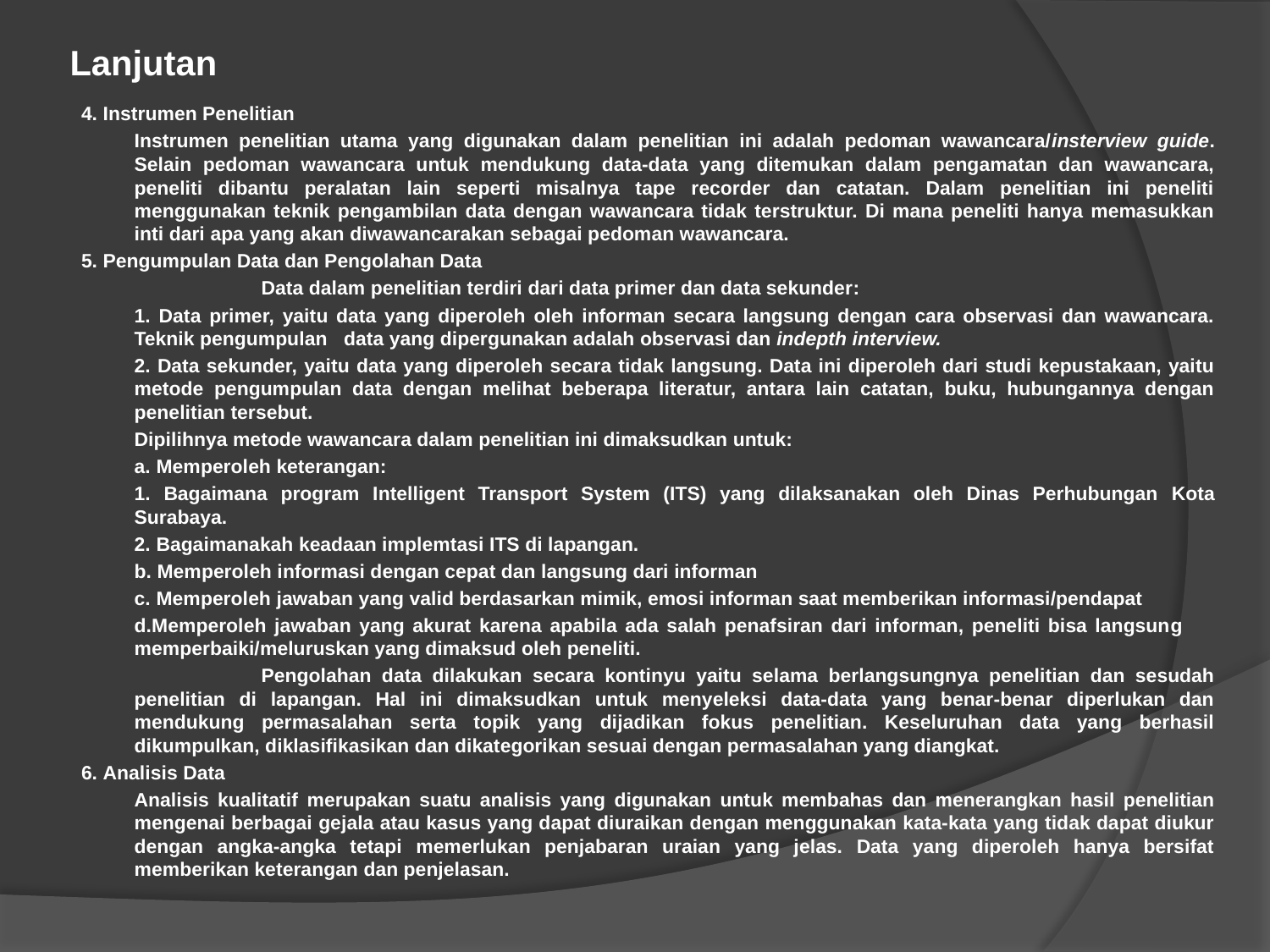

# Lanjutan
4. Instrumen Penelitian
	Instrumen penelitian utama yang digunakan dalam penelitian ini adalah pedoman wawancara/insterview guide. Selain pedoman wawancara untuk mendukung data-data yang ditemukan dalam pengamatan dan wawancara, peneliti dibantu peralatan lain seperti misalnya tape recorder dan catatan. Dalam penelitian ini peneliti menggunakan teknik pengambilan data dengan wawancara tidak terstruktur. Di mana peneliti hanya memasukkan inti dari apa yang akan diwawancarakan sebagai pedoman wawancara.
5. Pengumpulan Data dan Pengolahan Data
		Data dalam penelitian terdiri dari data primer dan data sekunder:
	1. Data primer, yaitu data yang diperoleh oleh informan secara langsung dengan cara observasi dan wawancara. Teknik pengumpulan   data yang dipergunakan adalah observasi dan indepth interview.
	2. Data sekunder, yaitu data yang diperoleh secara tidak langsung. Data ini diperoleh dari studi kepustakaan, yaitu metode pengumpulan data dengan melihat beberapa literatur, antara lain catatan, buku, hubungannya dengan penelitian tersebut.
	Dipilihnya metode wawancara dalam penelitian ini dimaksudkan untuk:
	a. Memperoleh keterangan:
	1. Bagaimana program Intelligent Transport System (ITS) yang dilaksanakan oleh Dinas Perhubungan Kota Surabaya.
	2. Bagaimanakah keadaan implemtasi ITS di lapangan.
	b. Memperoleh informasi dengan cepat dan langsung dari informan
	c. Memperoleh jawaban yang valid berdasarkan mimik, emosi informan saat memberikan informasi/pendapat
	d.Memperoleh jawaban yang akurat karena apabila ada salah penafsiran dari informan, peneliti bisa langsung     memperbaiki/meluruskan yang dimaksud oleh peneliti.
		Pengolahan data dilakukan secara kontinyu yaitu selama berlangsungnya penelitian dan sesudah penelitian di lapangan. Hal ini dimaksudkan untuk menyeleksi data-data yang benar-benar diperlukan dan mendukung permasalahan serta topik yang dijadikan fokus penelitian. Keseluruhan data yang berhasil dikumpulkan, diklasifikasikan dan dikategorikan sesuai dengan permasalahan yang diangkat.
6. Analisis Data
	Analisis kualitatif merupakan suatu analisis yang digunakan untuk membahas dan menerangkan hasil penelitian mengenai berbagai gejala atau kasus yang dapat diuraikan dengan menggunakan kata-kata yang tidak dapat diukur dengan angka-angka tetapi memerlukan penjabaran uraian yang jelas. Data yang diperoleh hanya bersifat memberikan keterangan dan penjelasan.